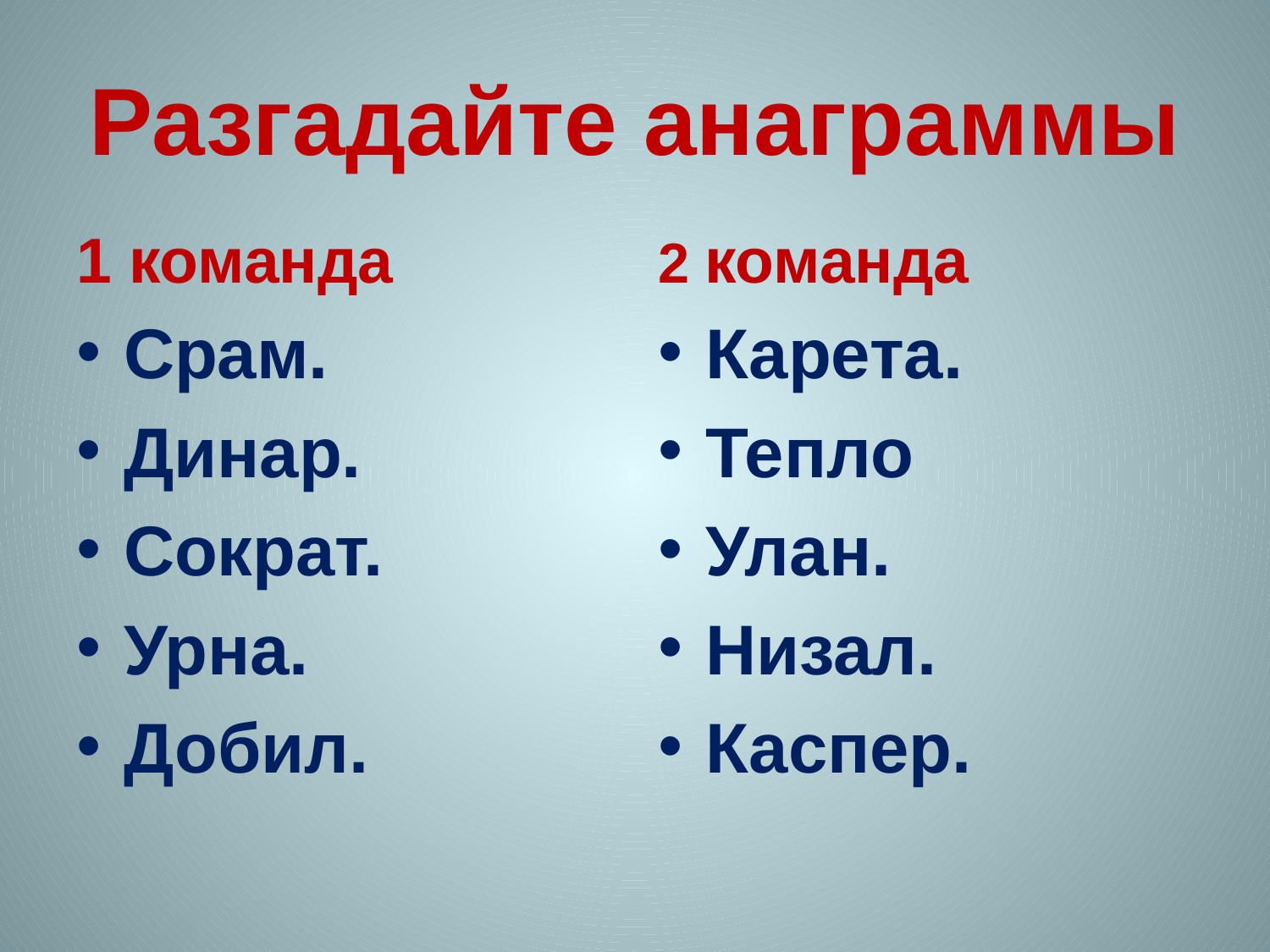

# Разгадайте анаграммы
1 команда
2 команда
Срам.
Динар.
Сократ.
Урна.
Добил.

Карета.
Тепло
Улан.
Низал.
Каспер.